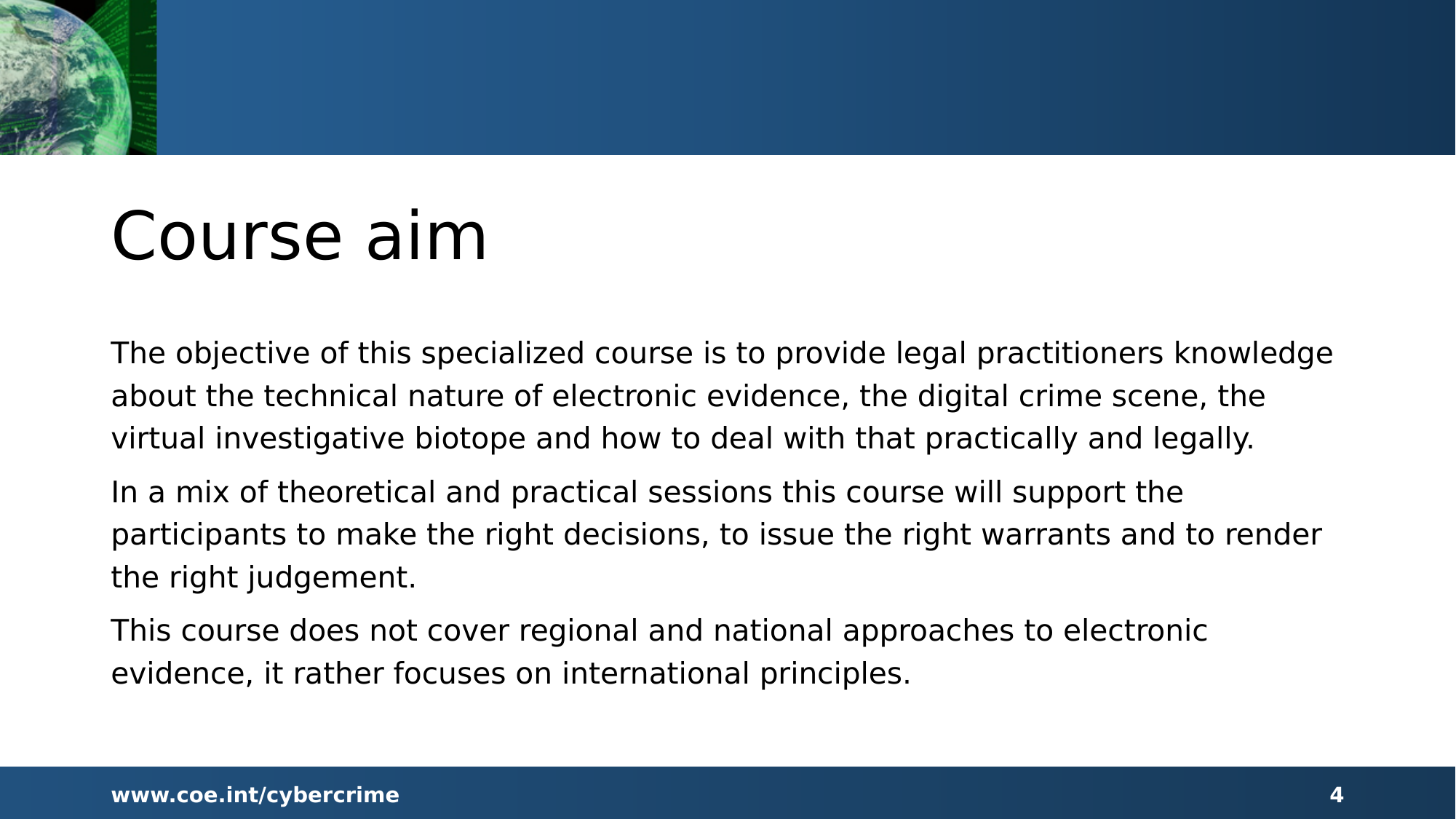

# Course aim
The objective of this specialized course is to provide legal practitioners knowledge about the technical nature of electronic evidence, the digital crime scene, the virtual investigative biotope and how to deal with that practically and legally.
In a mix of theoretical and practical sessions this course will support the participants to make the right decisions, to issue the right warrants and to render the right judgement.
This course does not cover regional and national approaches to electronic evidence, it rather focuses on international principles.

www.coe.int/cybercrime
4